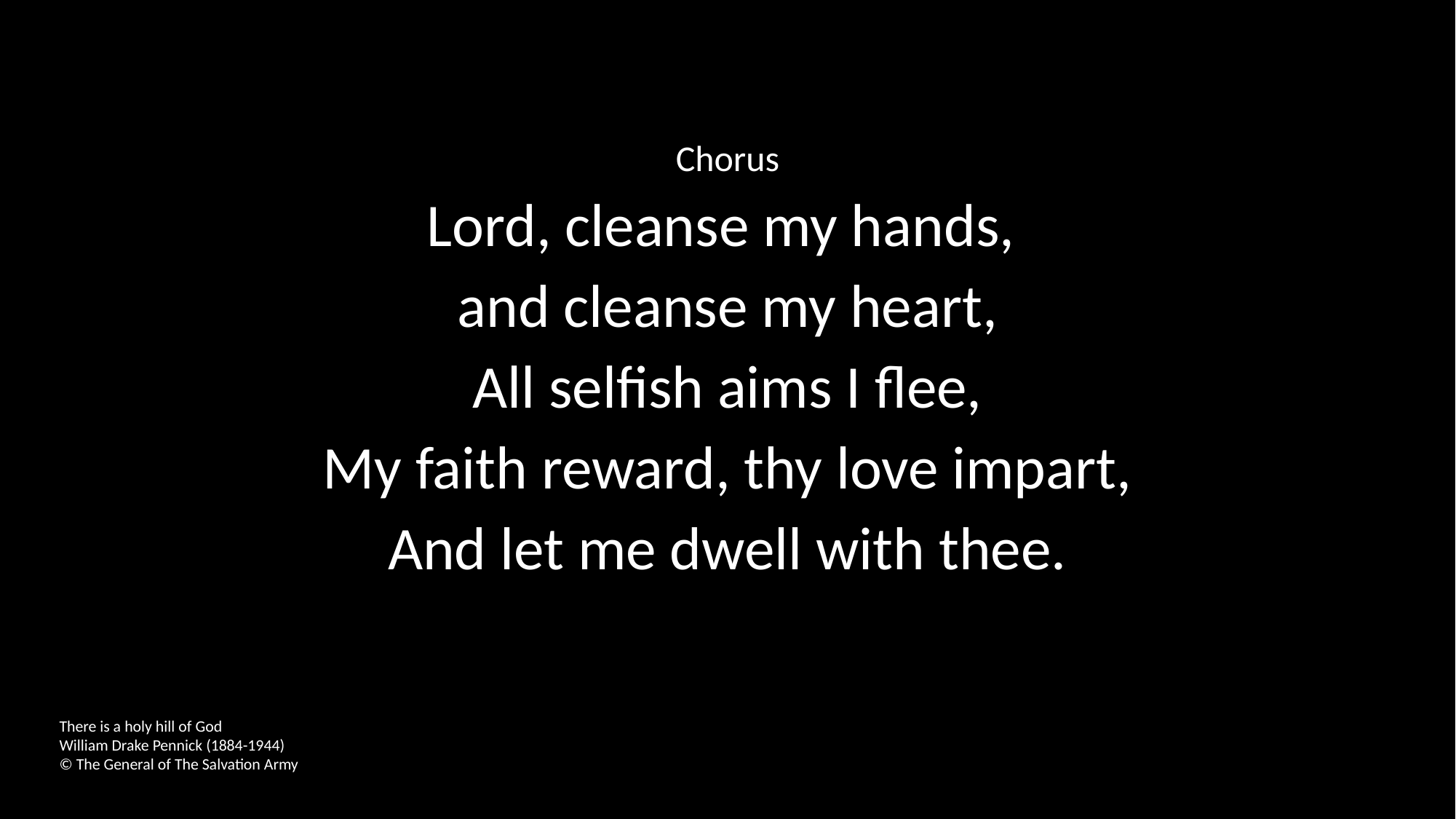

Chorus
Lord, cleanse my hands,
and cleanse my heart,
All selfish aims I flee,
My faith reward, thy love impart,
And let me dwell with thee.
There is a holy hill of God
William Drake Pennick (1884-1944)
© The General of The Salvation Army